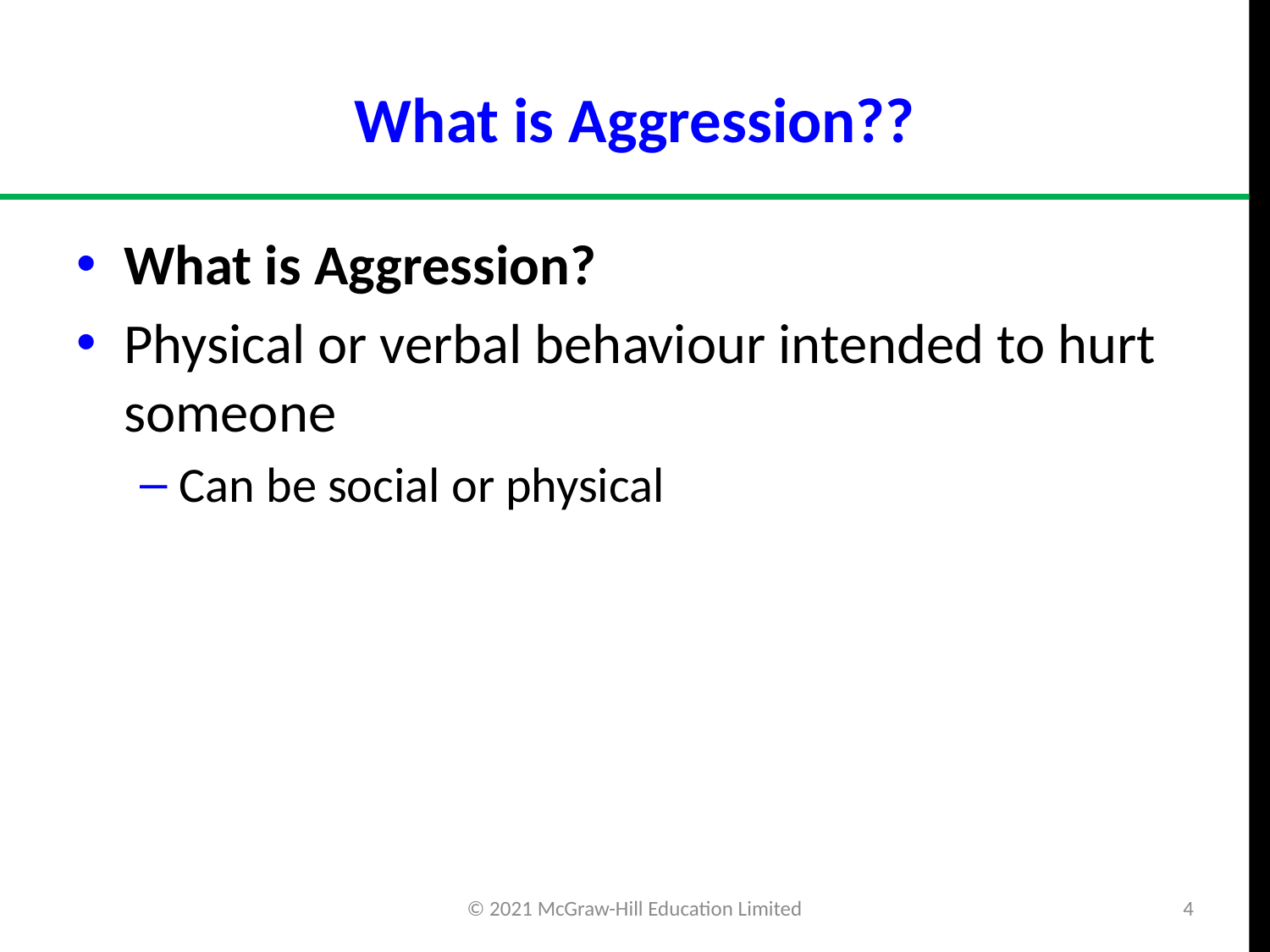

# What is Aggression??
What is Aggression?
Physical or verbal behaviour intended to hurt someone
Can be social or physical
© 2021 McGraw-Hill Education Limited
4